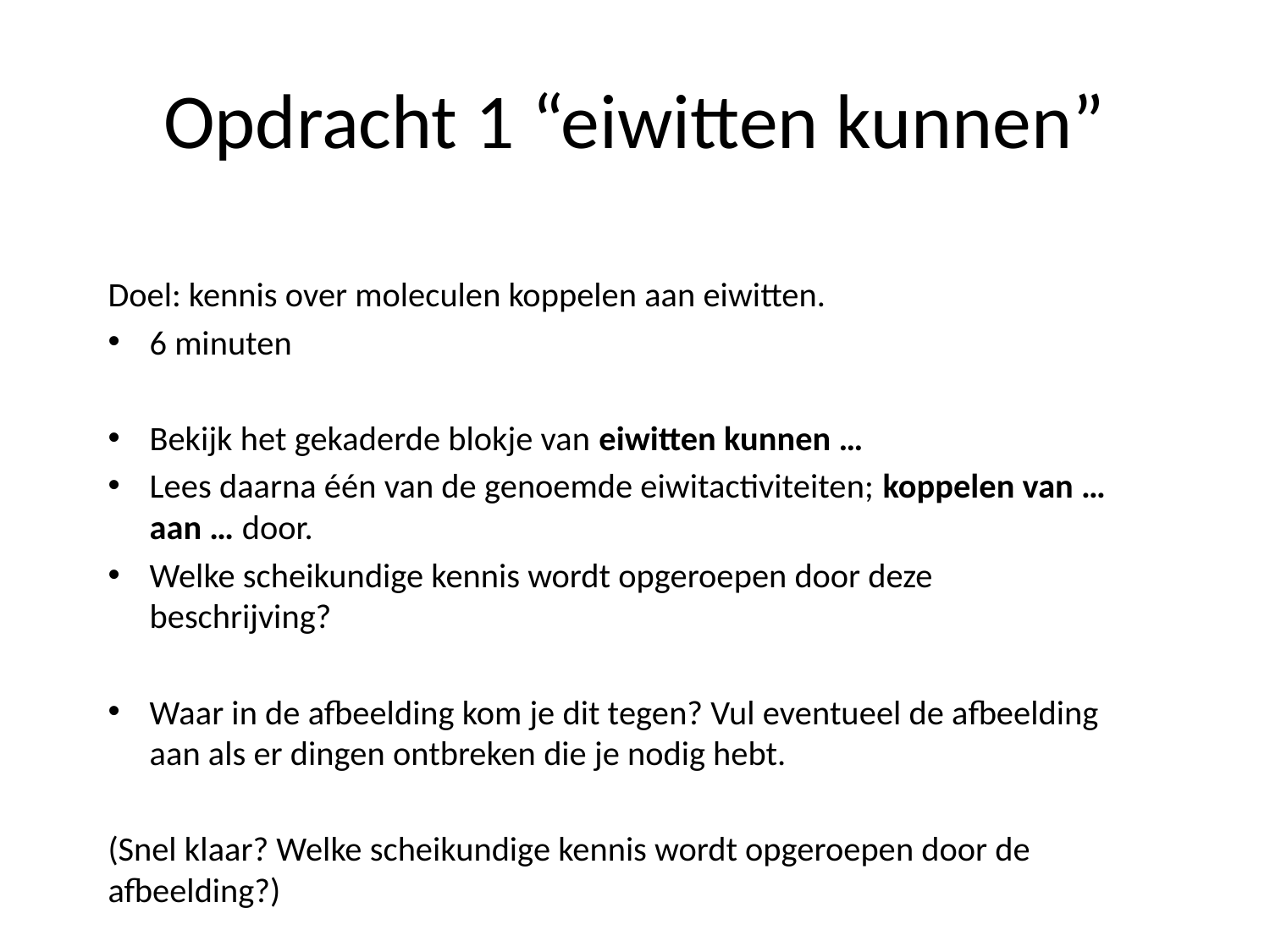

# Opdracht 1 “eiwitten kunnen”
Doel: kennis over moleculen koppelen aan eiwitten.
6 minuten

Bekijk het gekaderde blokje van eiwitten kunnen …
Lees daarna één van de genoemde eiwitactiviteiten; koppelen van … aan … door.
Welke scheikundige kennis wordt opgeroepen door deze beschrijving?

Waar in de afbeelding kom je dit tegen? Vul eventueel de afbeelding aan als er dingen ontbreken die je nodig hebt.

(Snel klaar? Welke scheikundige kennis wordt opgeroepen door de afbeelding?)